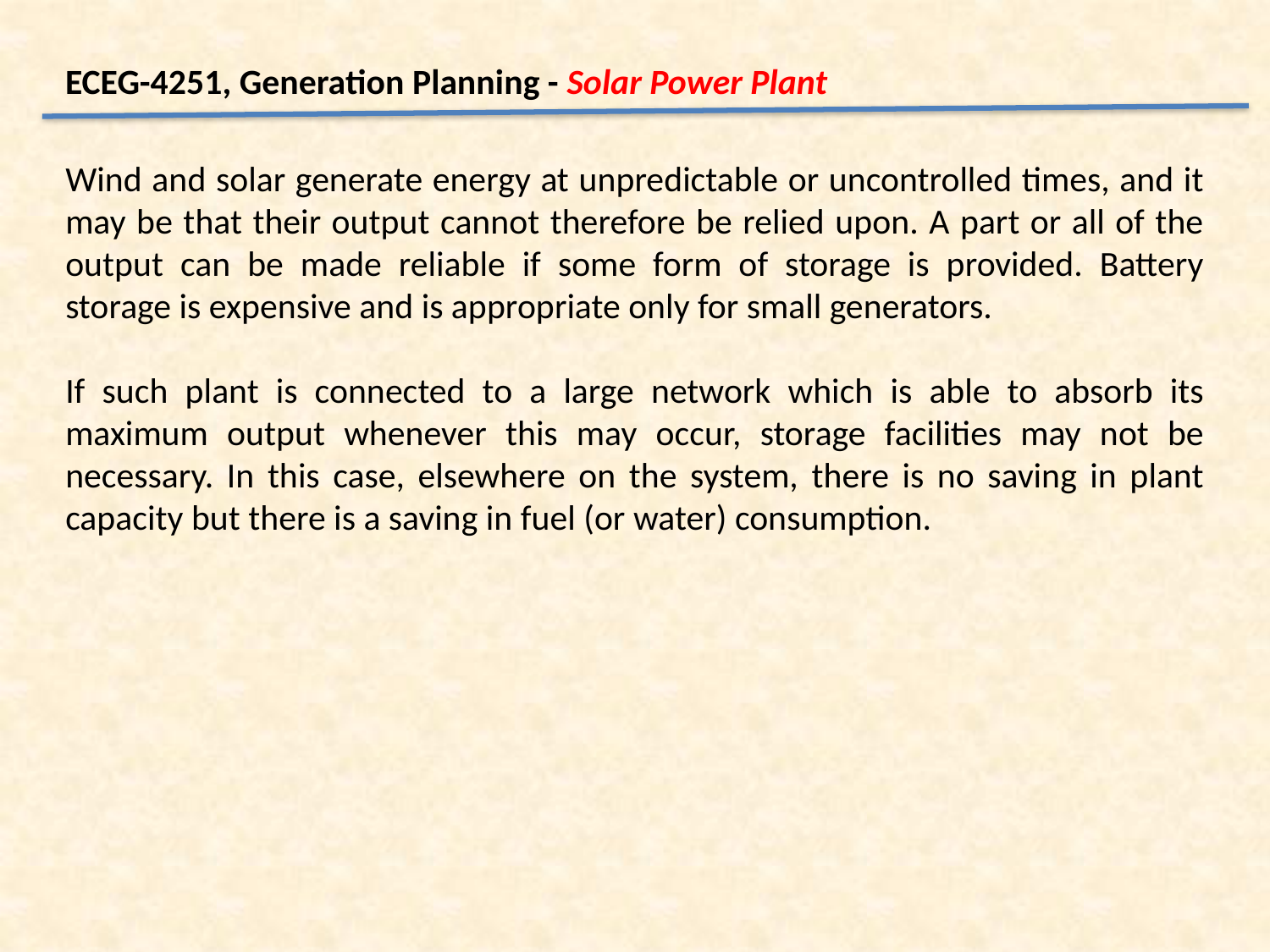

ECEG-4251, Generation Planning - Solar Power Plant
Wind and solar generate energy at unpredictable or uncontrolled times, and it may be that their output cannot therefore be relied upon. A part or all of the output can be made reliable if some form of storage is provided. Battery storage is expensive and is appropriate only for small generators.

If such plant is connected to a large network which is able to absorb its maximum output whenever this may occur, storage facilities may not be necessary. In this case, elsewhere on the system, there is no saving in plant capacity but there is a saving in fuel (or water) consumption.